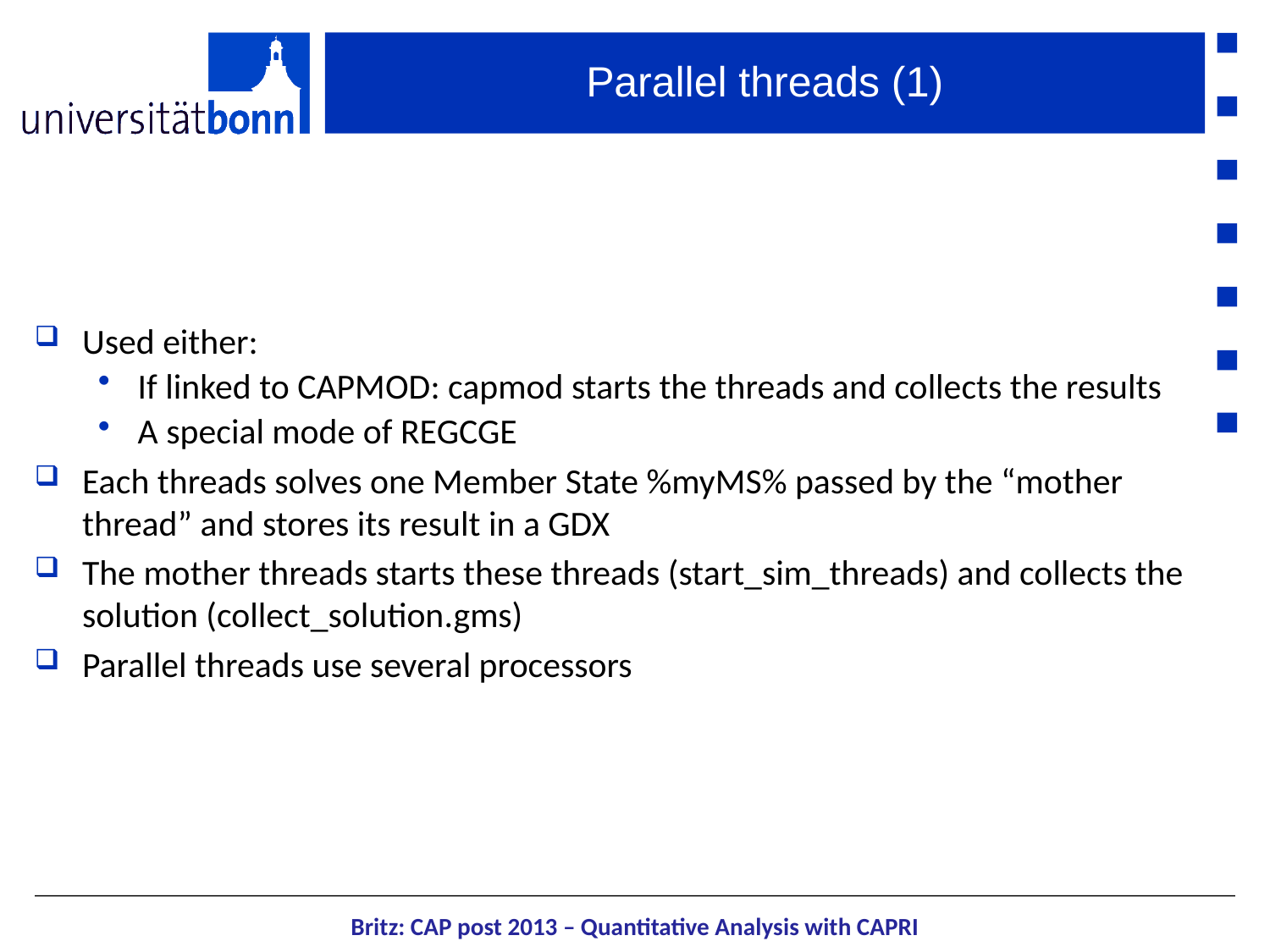

# Parallel threads (1)
Used either:
If linked to CAPMOD: capmod starts the threads and collects the results
A special mode of REGCGE
Each threads solves one Member State %myMS% passed by the “mother thread” and stores its result in a GDX
The mother threads starts these threads (start_sim_threads) and collects the solution (collect_solution.gms)
Parallel threads use several processors

Britz: CAP post 2013 – Quantitative Analysis with CAPRI